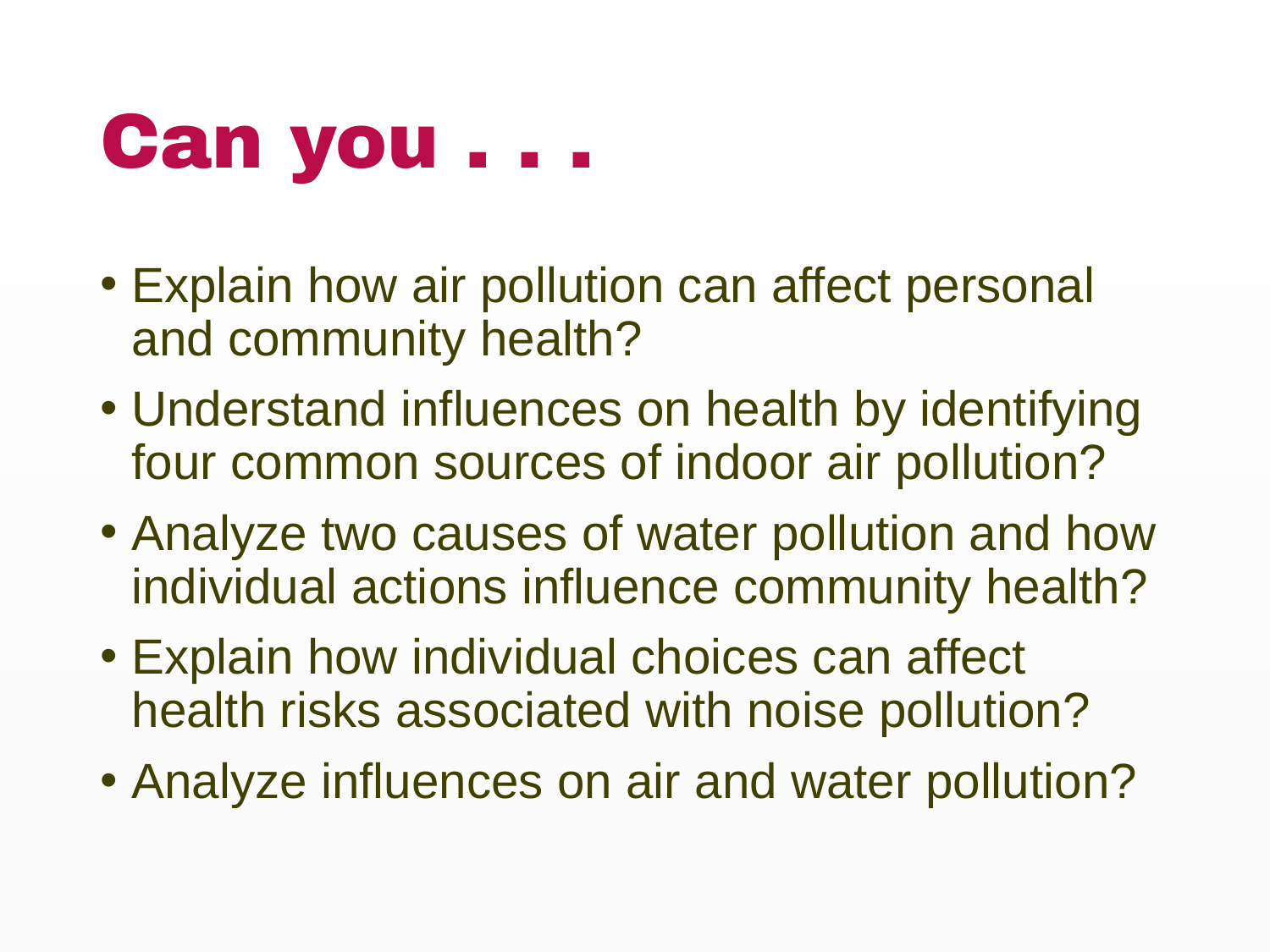

# Can you . . .
Explain how air pollution can affect personal and community health?
Understand influences on health by identifying four common sources of indoor air pollution?
Analyze two causes of water pollution and how individual actions influence community health?
Explain how individual choices can affect health risks associated with noise pollution?
Analyze influences on air and water pollution?